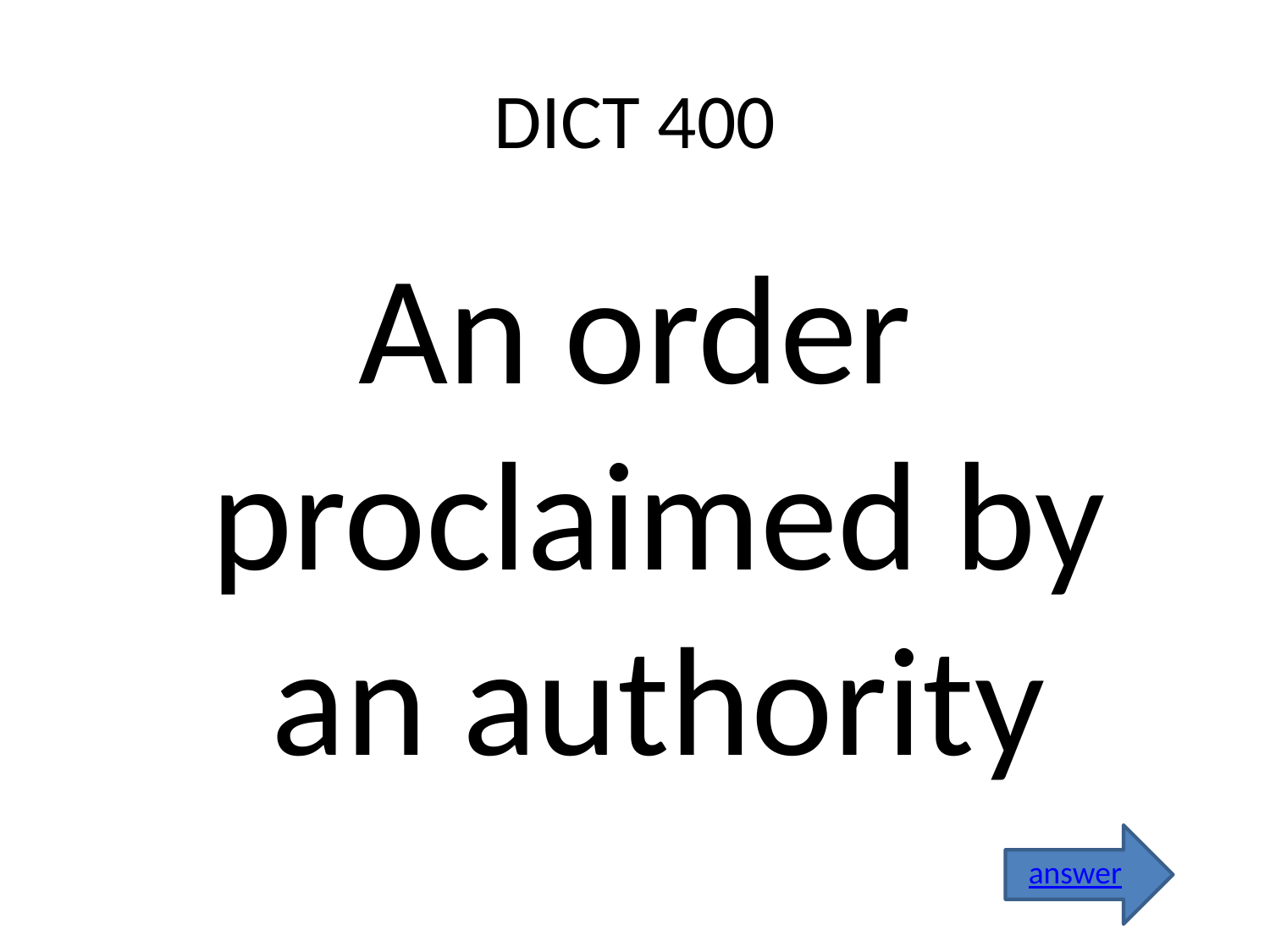

# DICT 400
An order proclaimed by an authority

answer